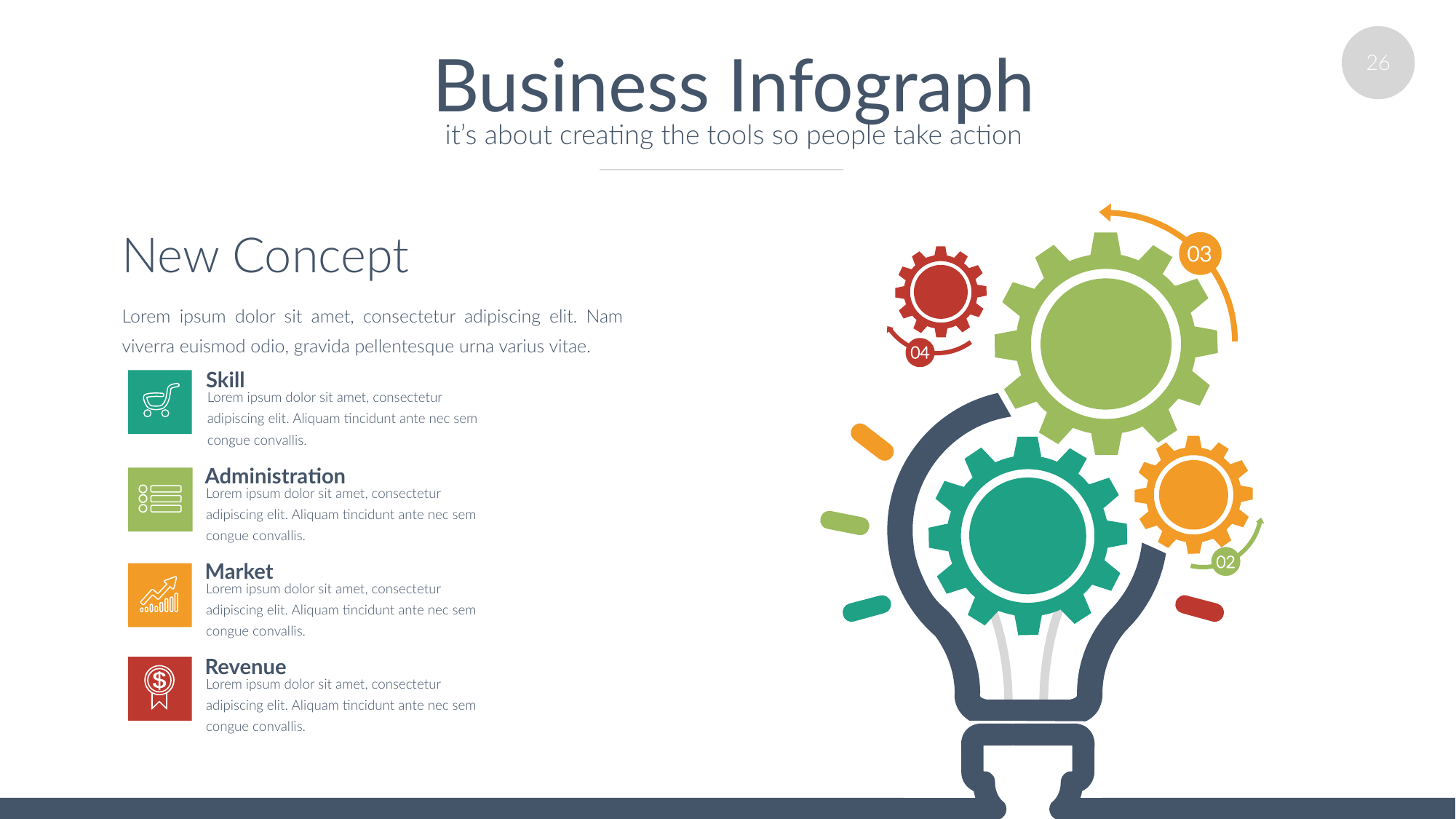

# Business Infograph
it’s about creating the tools so people take action

03

04

02

New Concept
Lorem ipsum dolor sit amet, consectetur adipiscing elit. Nam viverra euismod odio, gravida pellentesque urna varius vitae.
Skill

Lorem ipsum dolor sit amet, consectetur adipiscing elit. Aliquam tincidunt ante nec sem congue convallis.

Administration
Lorem ipsum dolor sit amet, consectetur adipiscing elit. Aliquam tincidunt ante nec sem congue convallis.

Market

Lorem ipsum dolor sit amet, consectetur adipiscing elit. Aliquam tincidunt ante nec sem congue convallis.

Revenue

Lorem ipsum dolor sit amet, consectetur adipiscing elit. Aliquam tincidunt ante nec sem congue convallis.